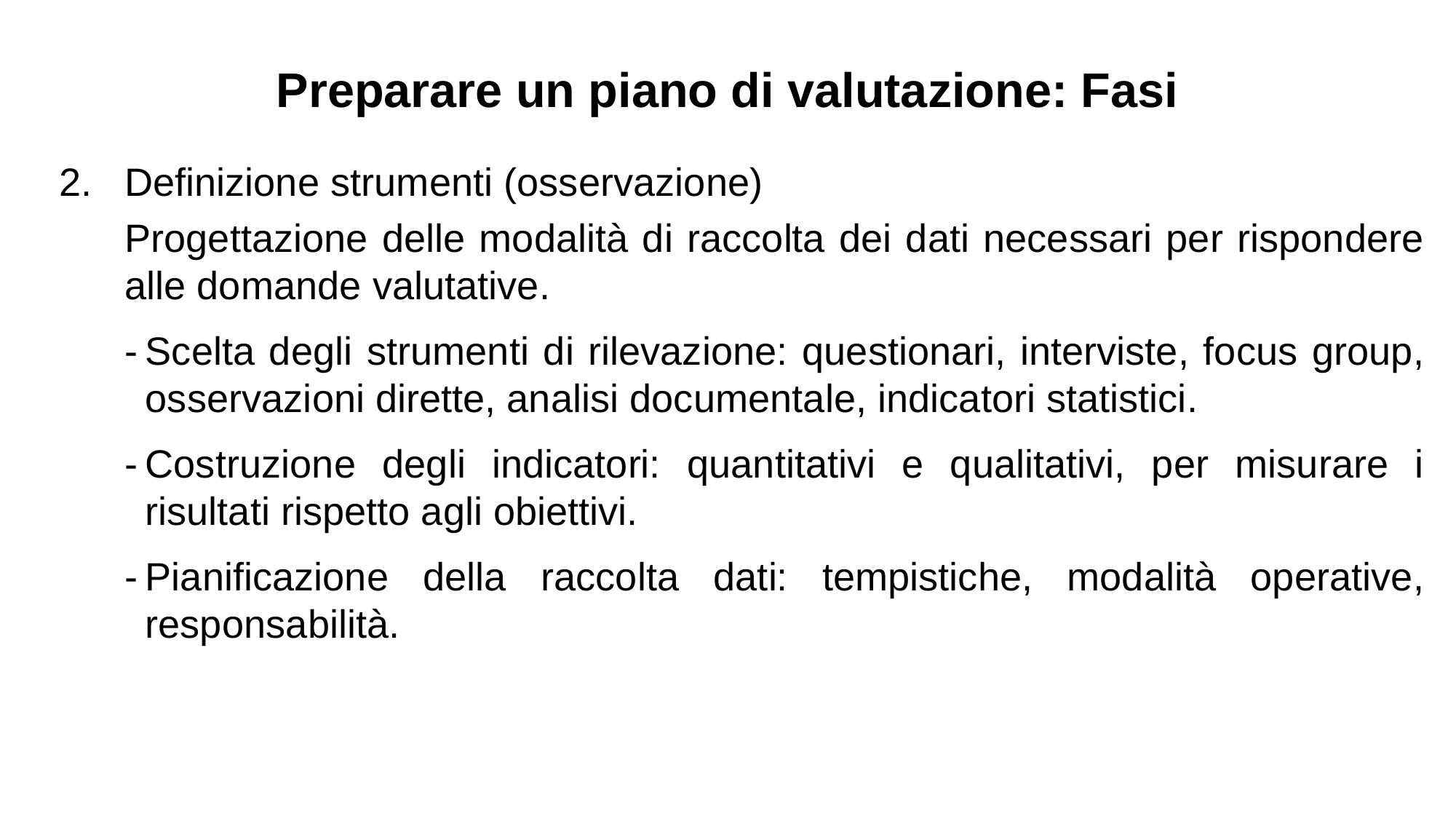

Preparare un piano di valutazione: Fasi
2.	Definizione strumenti (osservazione)
Progettazione delle modalità di raccolta dei dati necessari per rispondere alle domande valutative.
-	Scelta degli strumenti di rilevazione: questionari, interviste, focus group, osservazioni dirette, analisi documentale, indicatori statistici.
-	Costruzione degli indicatori: quantitativi e qualitativi, per misurare i risultati rispetto agli obiettivi.
-	Pianificazione della raccolta dati: tempistiche, modalità operative, responsabilità.